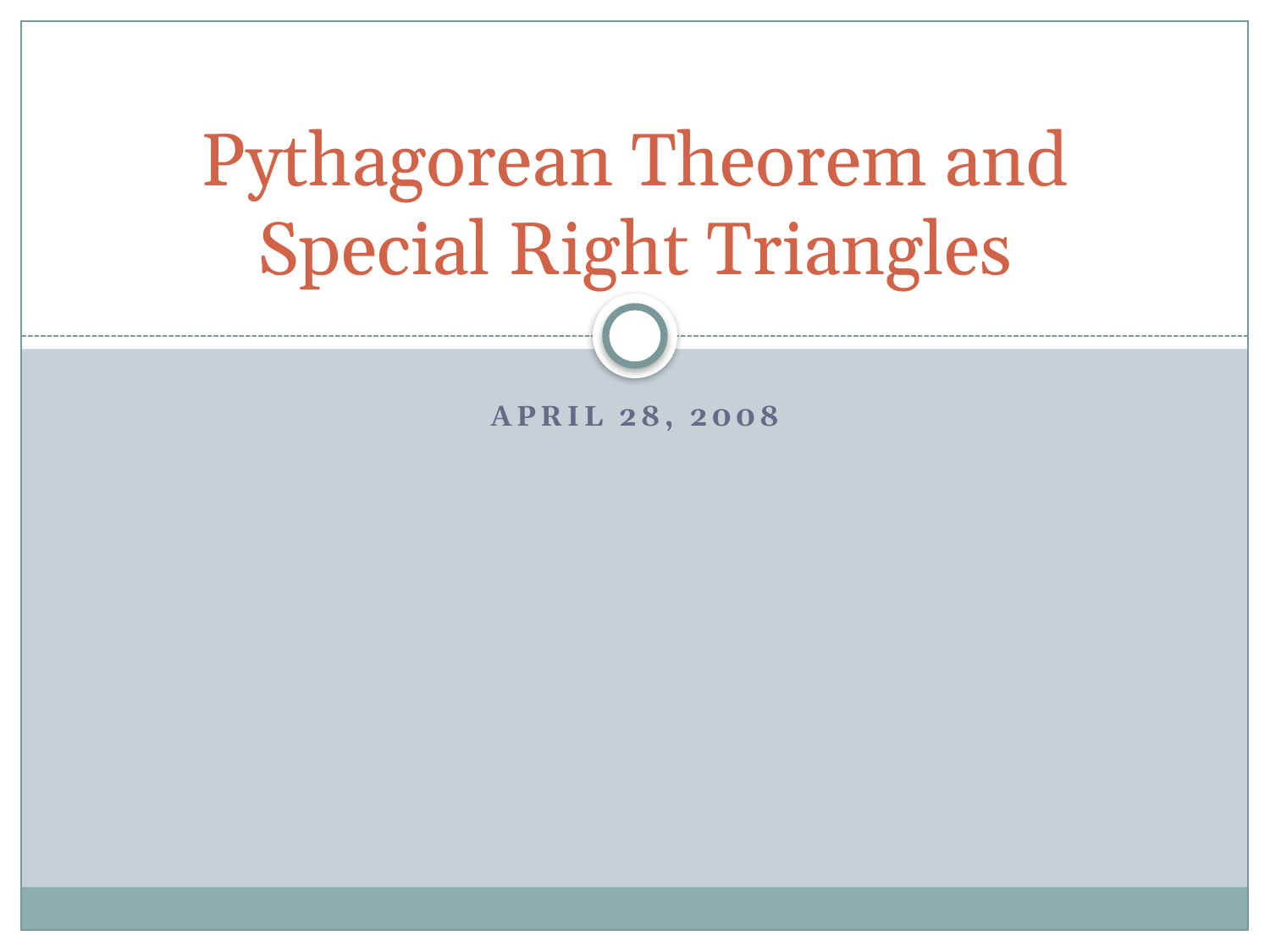

# Pythagorean Theorem and Special Right Triangles
April 28, 2008